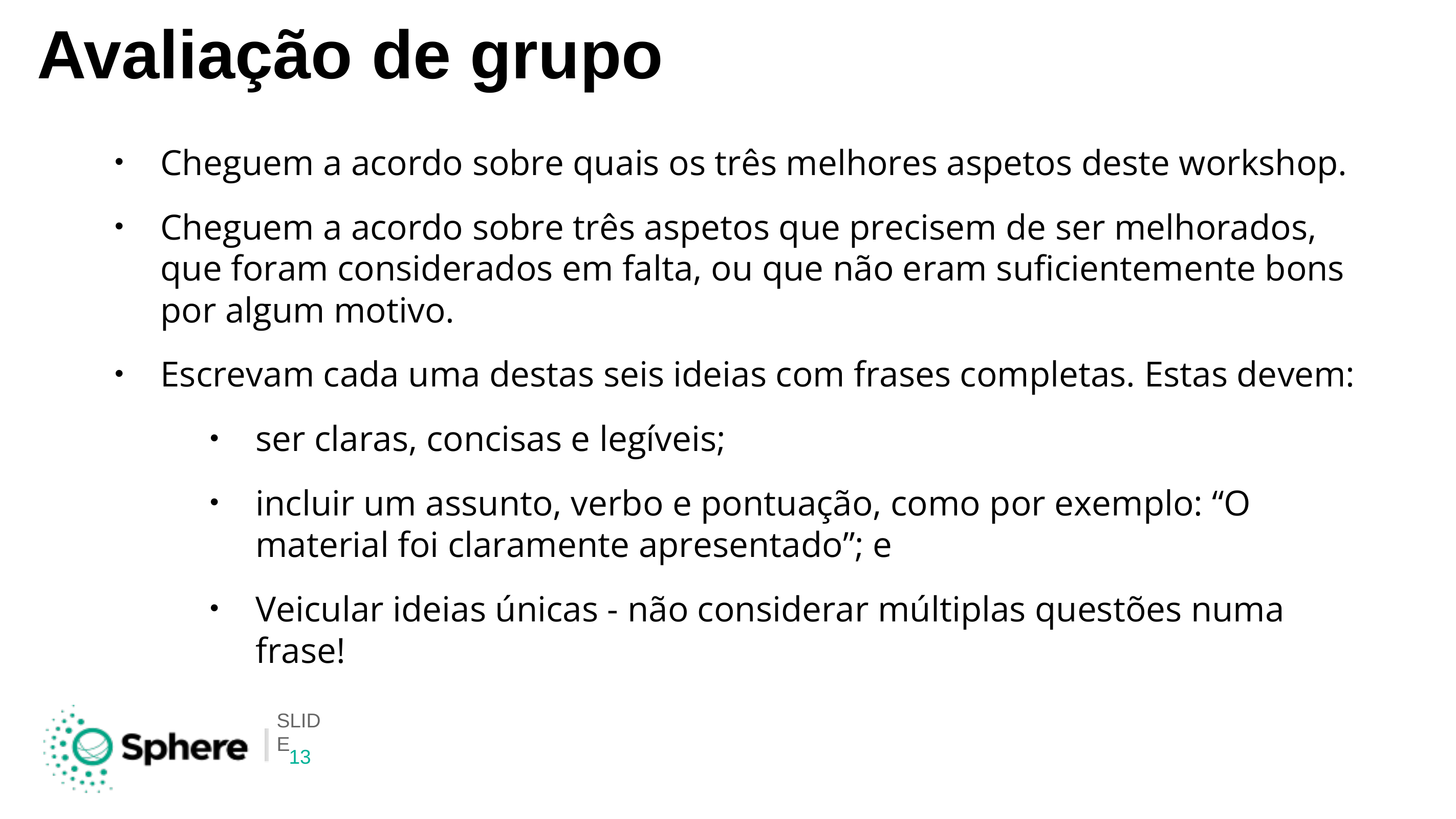

# Avaliação de grupo
Cheguem a acordo sobre quais os três melhores aspetos deste workshop.
Cheguem a acordo sobre três aspetos que precisem de ser melhorados, que foram considerados em falta, ou que não eram suficientemente bons por algum motivo.
Escrevam cada uma destas seis ideias com frases completas. Estas devem:
ser claras, concisas e legíveis;
incluir um assunto, verbo e pontuação, como por exemplo: “O material foi claramente apresentado”; e
Veicular ideias únicas - não considerar múltiplas questões numa frase!
13